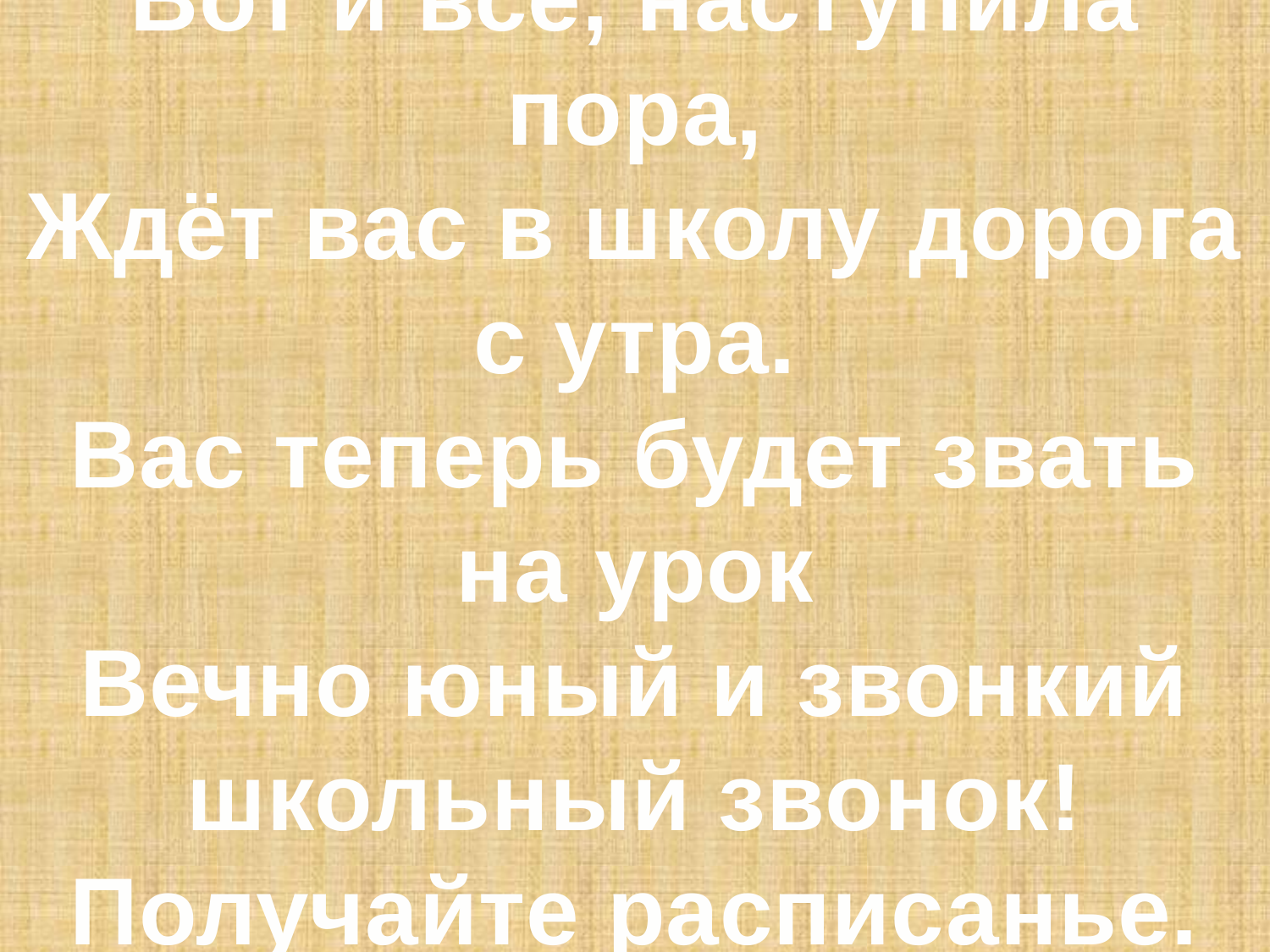

Вот и всё, наступила пора,
Ждёт вас в школу дорога с утра.
Вас теперь будет звать на урок
Вечно юный и звонкий школьный звонок!
Получайте расписанье.